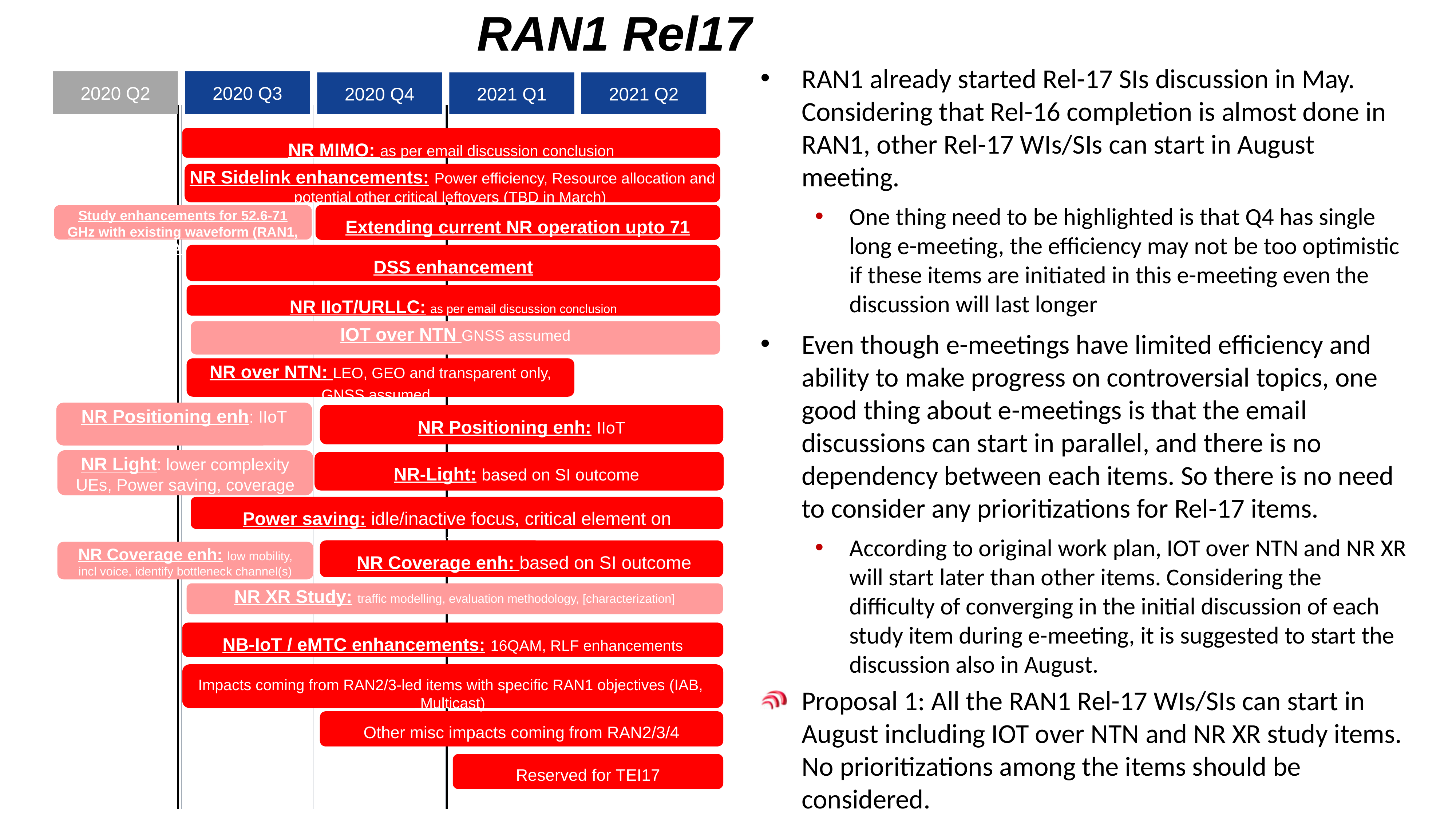

# RAN1 Rel17
RAN1 already started Rel-17 SIs discussion in May.  Considering that Rel-16 completion is almost done in RAN1, other Rel-17 WIs/SIs can start in August meeting.
One thing need to be highlighted is that Q4 has single long e-meeting, the efficiency may not be too optimistic if these items are initiated in this e-meeting even the discussion will last longer
Even though e-meetings have limited efficiency and ability to make progress on controversial topics, one good thing about e-meetings is that the email discussions can start in parallel, and there is no dependency between each items. So there is no need to consider any prioritizations for Rel-17 items.
According to original work plan, IOT over NTN and NR XR will start later than other items. Considering the difficulty of converging in the initial discussion of each study item during e-meeting, it is suggested to start the discussion also in August.
Proposal 1: All the RAN1 Rel-17 WIs/SIs can start in August including IOT over NTN and NR XR study items. No prioritizations among the items should be considered.

2020 Q3
2020 Q2
2020 Q4
2021 Q1
2021 Q2
NR MIMO: as per email discussion conclusion
NR Sidelink enhancements: Power efficiency, Resource allocation and potential other critical leftovers (TBD in March)
Extending current NR operation upto 71 GHz

Study enhancements for 52.6-71 GHz with existing waveform (RAN1, RAN4)
DSS enhancement
NR IIoT/URLLC: as per email discussion conclusion
IOT over NTN GNSS assumed
NR over NTN: LEO, GEO and transparent only, GNSS assumed.
NR Positioning enh: IIoT
NR Positioning enh: IIoT
NR Light: lower complexity UEs, Power saving, coverage
NR-Light: based on SI outcome
Power saving: idle/inactive focus, critical element on connected mode
 NR Coverage enh: based on SI outcome
NR Coverage enh: low mobility, incl voice, identify bottleneck channel(s)
NR XR Study: traffic modelling, evaluation methodology, [characterization]
NB-IoT / eMTC enhancements: 16QAM, RLF enhancements
Impacts coming from RAN2/3-led items with specific RAN1 objectives (IAB,  Multicast)
Other misc impacts coming from RAN2/3/4
Reserved for TEI17